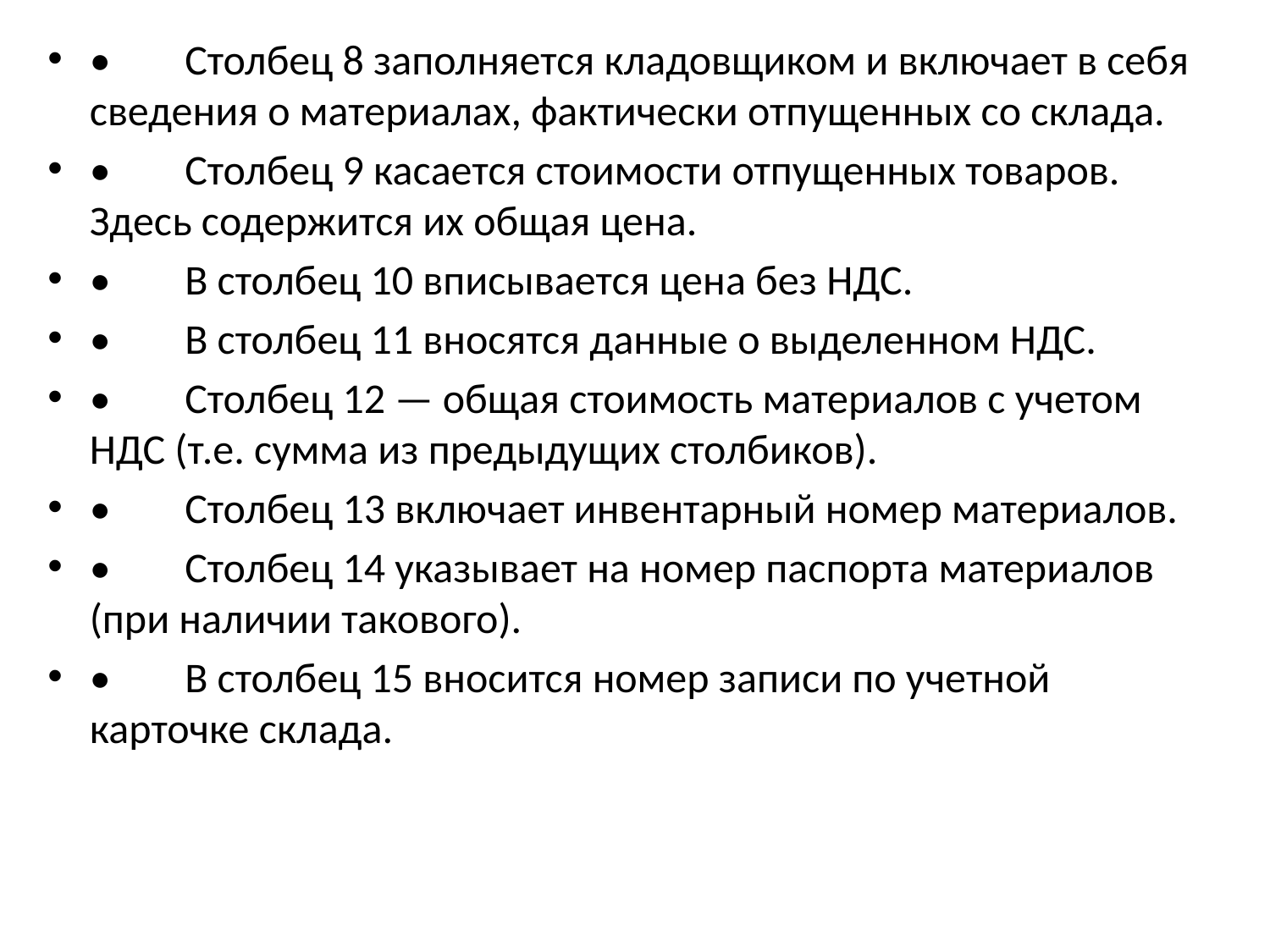

•	Столбец 8 заполняется кладовщиком и включает в себя сведения о материалах, фактически отпущенных со склада.
•	Столбец 9 касается стоимости отпущенных товаров. Здесь содержится их общая цена.
•	В столбец 10 вписывается цена без НДС.
•	В столбец 11 вносятся данные о выделенном НДС.
•	Столбец 12 — общая стоимость материалов с учетом НДС (т.е. сумма из предыдущих столбиков).
•	Столбец 13 включает инвентарный номер материалов.
•	Столбец 14 указывает на номер паспорта материалов (при наличии такового).
•	В столбец 15 вносится номер записи по учетной карточке склада.